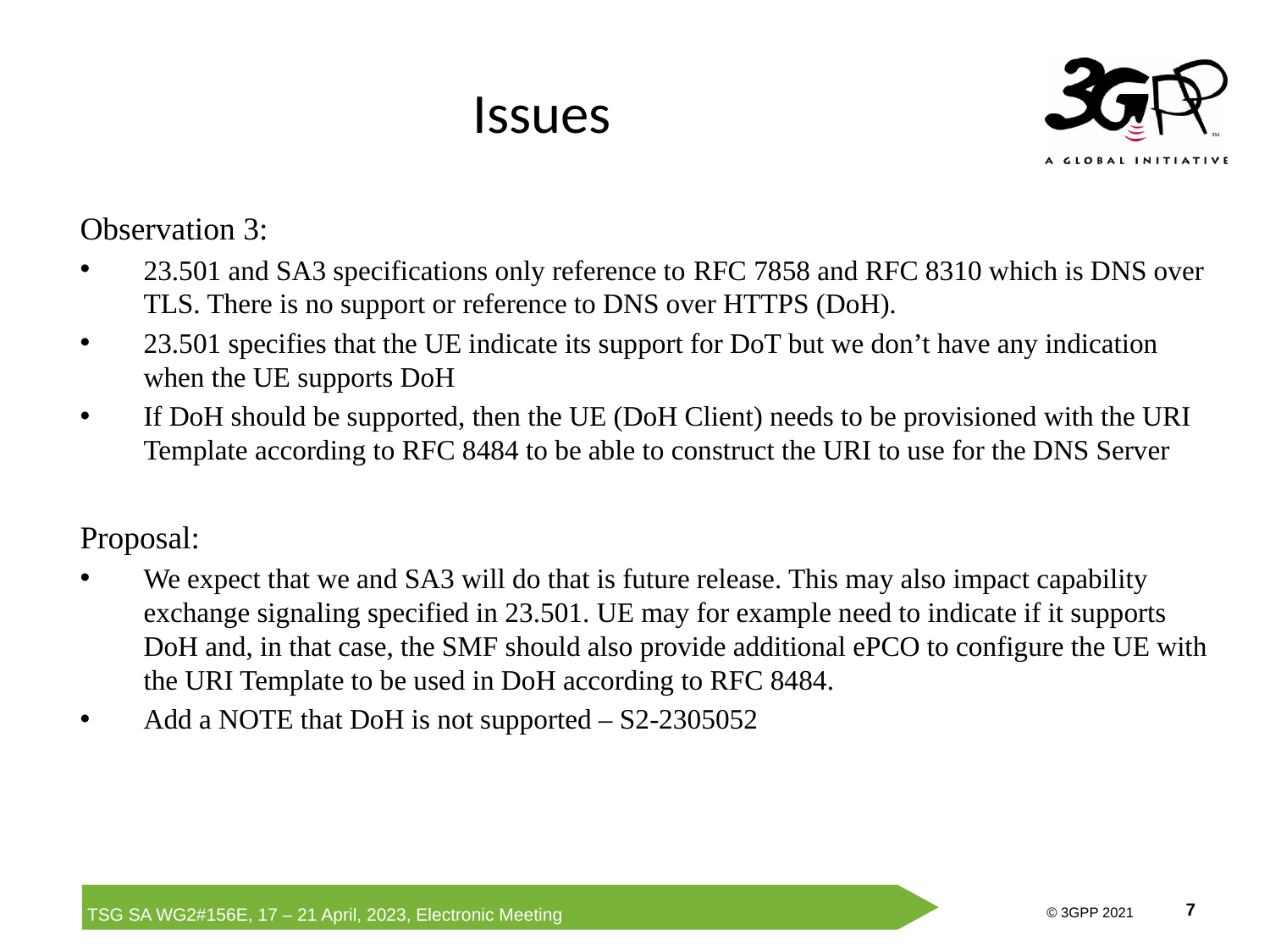

# Issues
Observation 3:
23.501 and SA3 specifications only reference to RFC 7858 and RFC 8310 which is DNS over TLS. There is no support or reference to DNS over HTTPS (DoH).
23.501 specifies that the UE indicate its support for DoT but we don’t have any indication when the UE supports DoH
If DoH should be supported, then the UE (DoH Client) needs to be provisioned with the URI Template according to RFC 8484 to be able to construct the URI to use for the DNS Server

Proposal:
We expect that we and SA3 will do that is future release. This may also impact capability exchange signaling specified in 23.501. UE may for example need to indicate if it supports DoH and, in that case, the SMF should also provide additional ePCO to configure the UE with the URI Template to be used in DoH according to RFC 8484.
Add a NOTE that DoH is not supported – S2-2305052